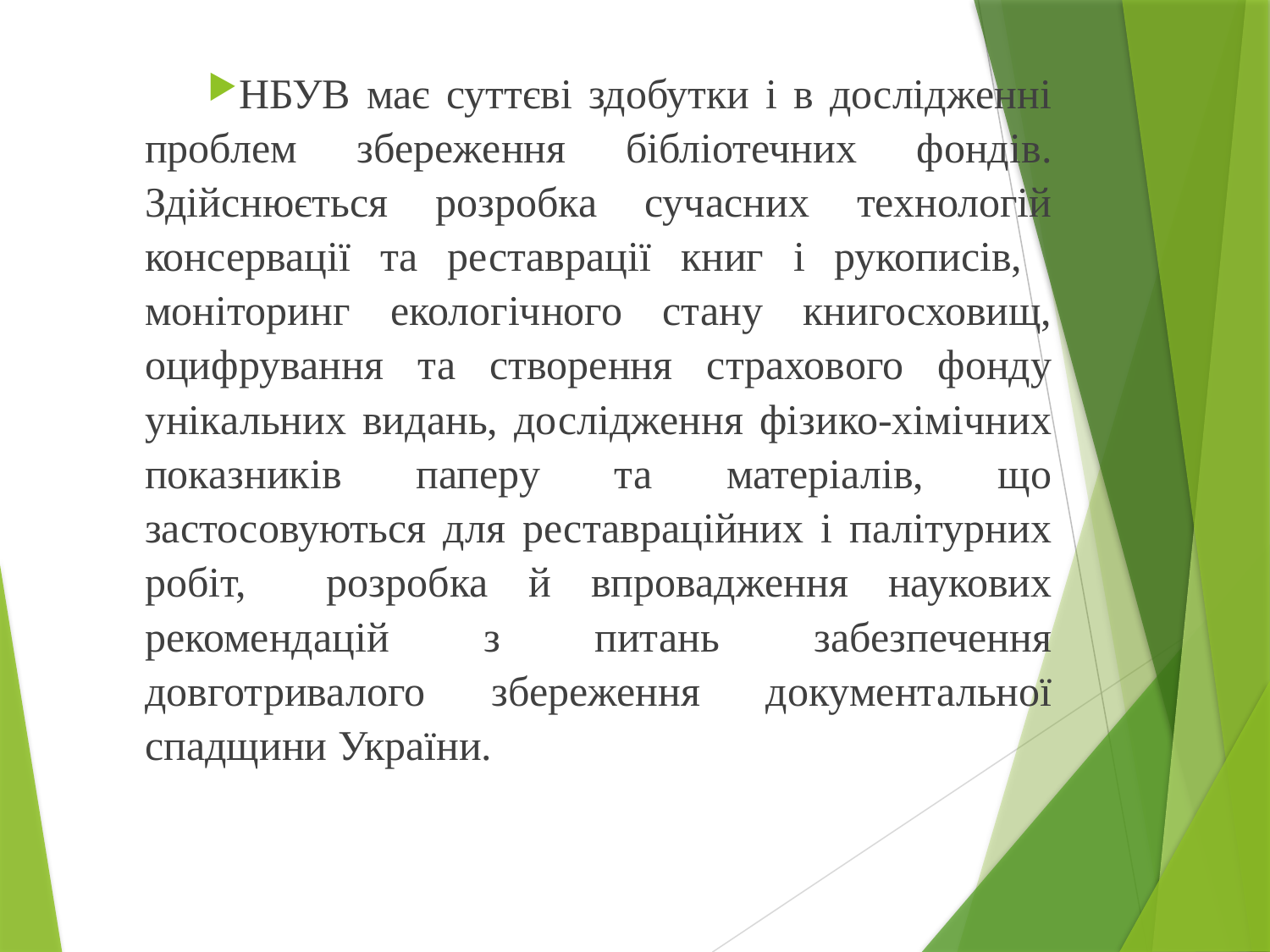

НБУВ має суттєві здобутки і в дослідженні проблем збереження бібліотечних фондів. Здійснюється розробка сучасних технологій консервації та реставрації книг і рукописів,  моніторинг екологічного стану книгосховищ, оцифрування та створення страхового фонду унікальних видань, дослідження фізико-хімічних показників паперу та матеріалів, що застосовуються для реставраційних і палітурних робіт,  розробка й впровадження наукових рекомендацій з питань забезпечення довготривалого збереження документальної спадщини України.